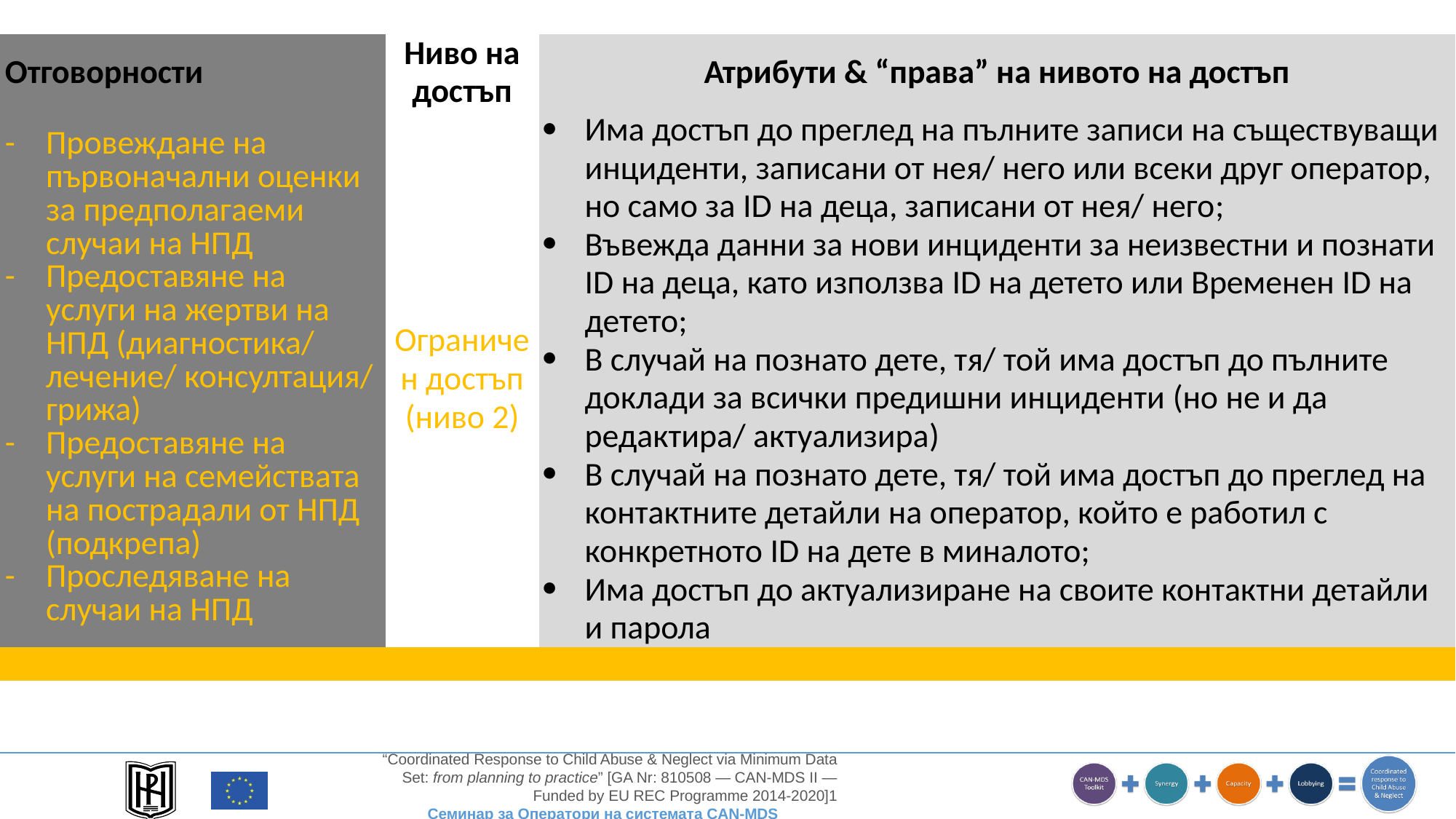

| Отговорности | Ниво на достъп | Атрибути & “права” на нивото на достъп |
| --- | --- | --- |
| Провеждане на първоначални оценки за предполагаеми случаи на НПД Предоставяне на услуги на жертви на НПД (диагностика/ лечение/ консултация/ грижа) Предоставяне на услуги на семействата на пострадали от НПД (подкрепа) Проследяване на случаи на НПД | Ограничен достъп (ниво 2) | Има достъп до преглед на пълните записи на съществуващи инциденти, записани от нея/ него или всеки друг оператор, но само за ID на деца, записани от нея/ него; Въвежда данни за нови инциденти за неизвестни и познати ID на деца, като използва ID на детето или Временен ID на детето; В случай на познато дете, тя/ той има достъп до пълните доклади за всички предишни инциденти (но не и да редактира/ актуализира) В случай на познато дете, тя/ той има достъп до преглед на контактните детайли на оператор, който е работил с конкретното ID на дете в миналото; Има достъп до актуализиране на своите контактни детайли и парола |
|  |  |  |